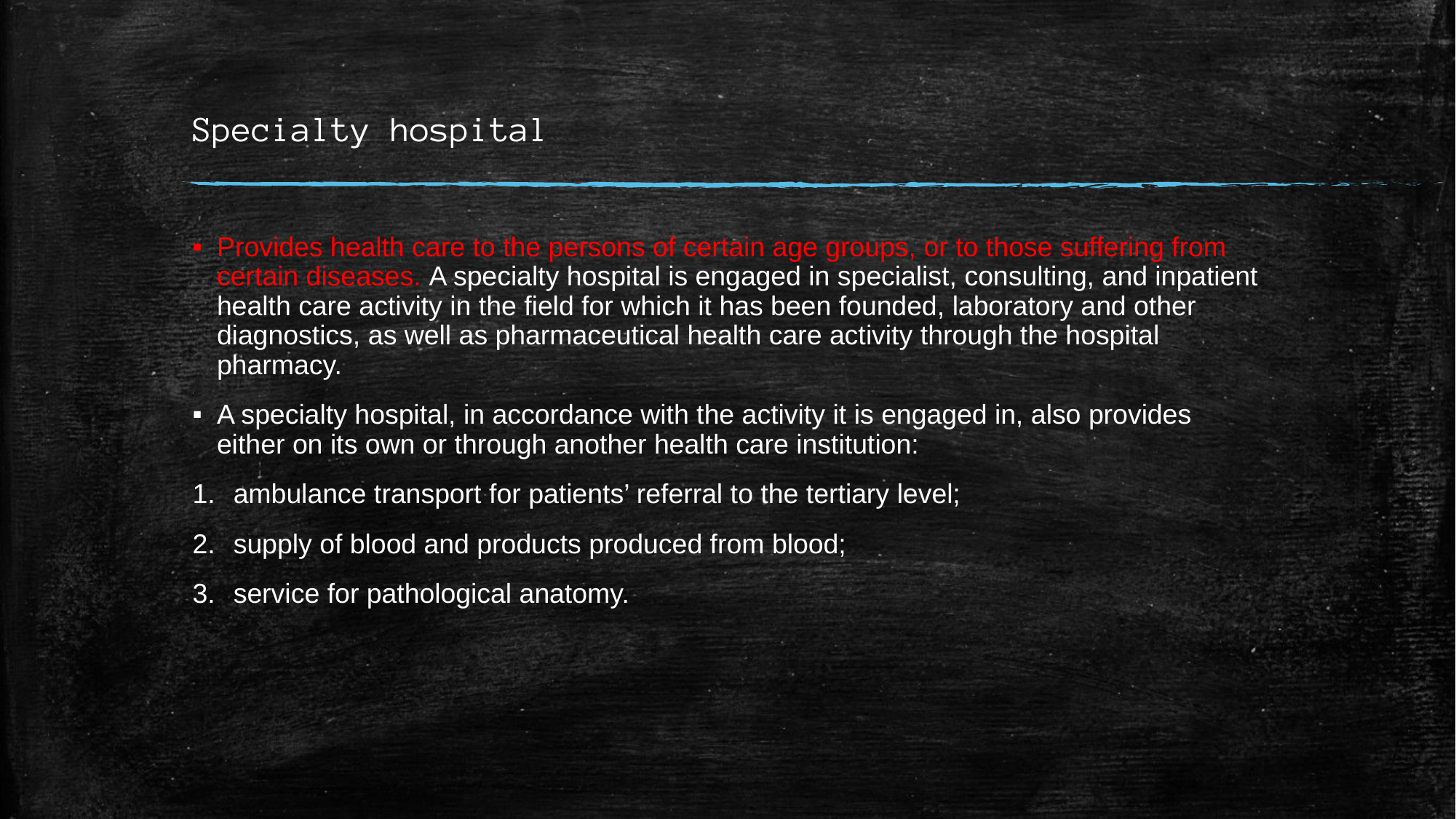

# Specialty hospital
Provides health care to the persons of certain age groups, or to those suffering from certain diseases. A specialty hospital is engaged in specialist, consulting, and inpatient health care activity in the ﬁeld for which it has been founded, laboratory and other diagnostics, as well as pharmaceutical health care activity through the hospital pharmacy.
A specialty hospital, in accordance with the activity it is engaged in, also provides either on its own or through another health care institution:
ambulance transport for patients’ referral to the tertiary level;
supply of blood and products produced from blood;
service for pathological anatomy.